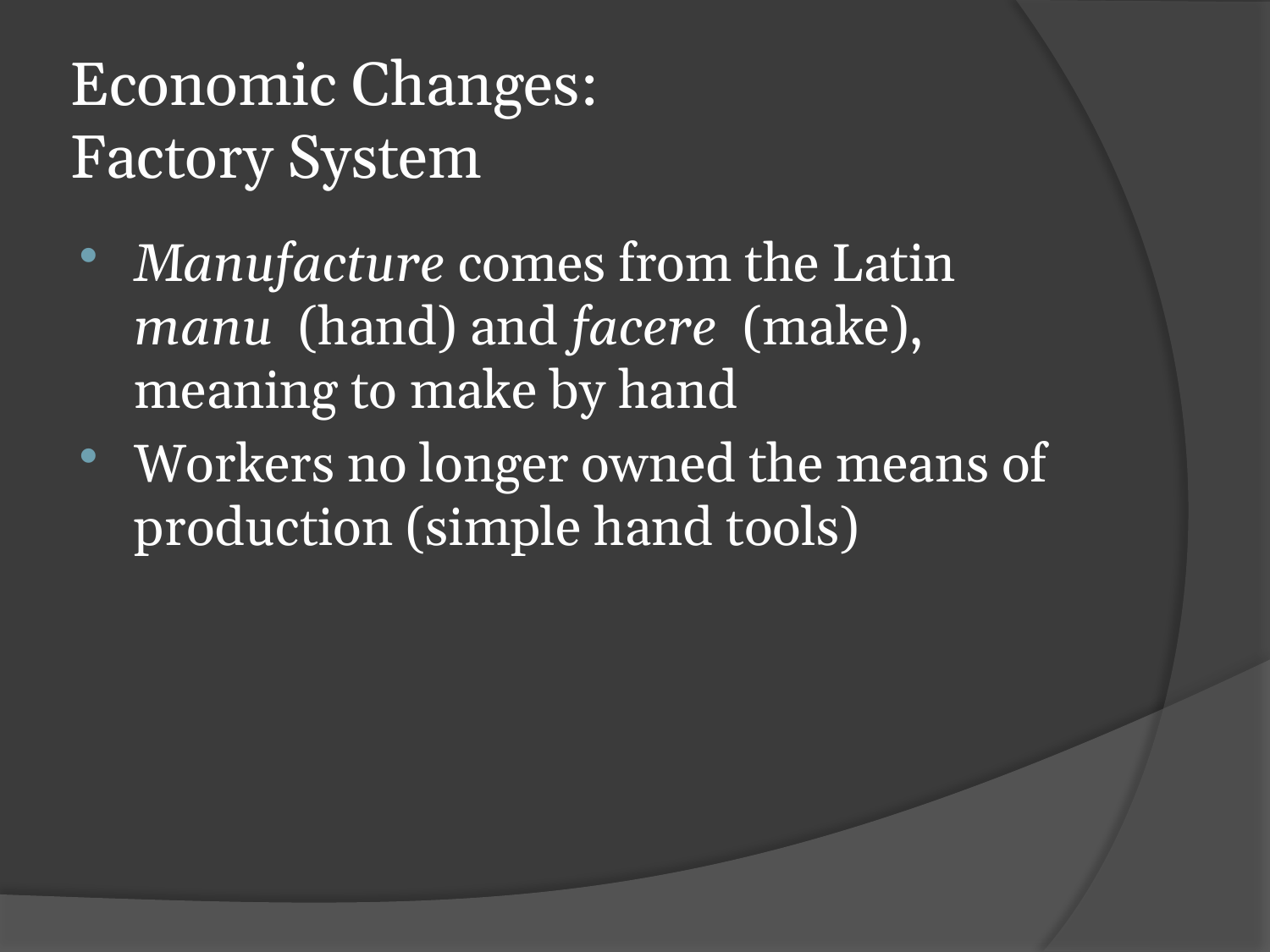

# Economic Changes: Factory System
Manufacture comes from the Latin manu  (hand) and facere  (make), meaning to make by hand
Workers no longer owned the means of production (simple hand tools)